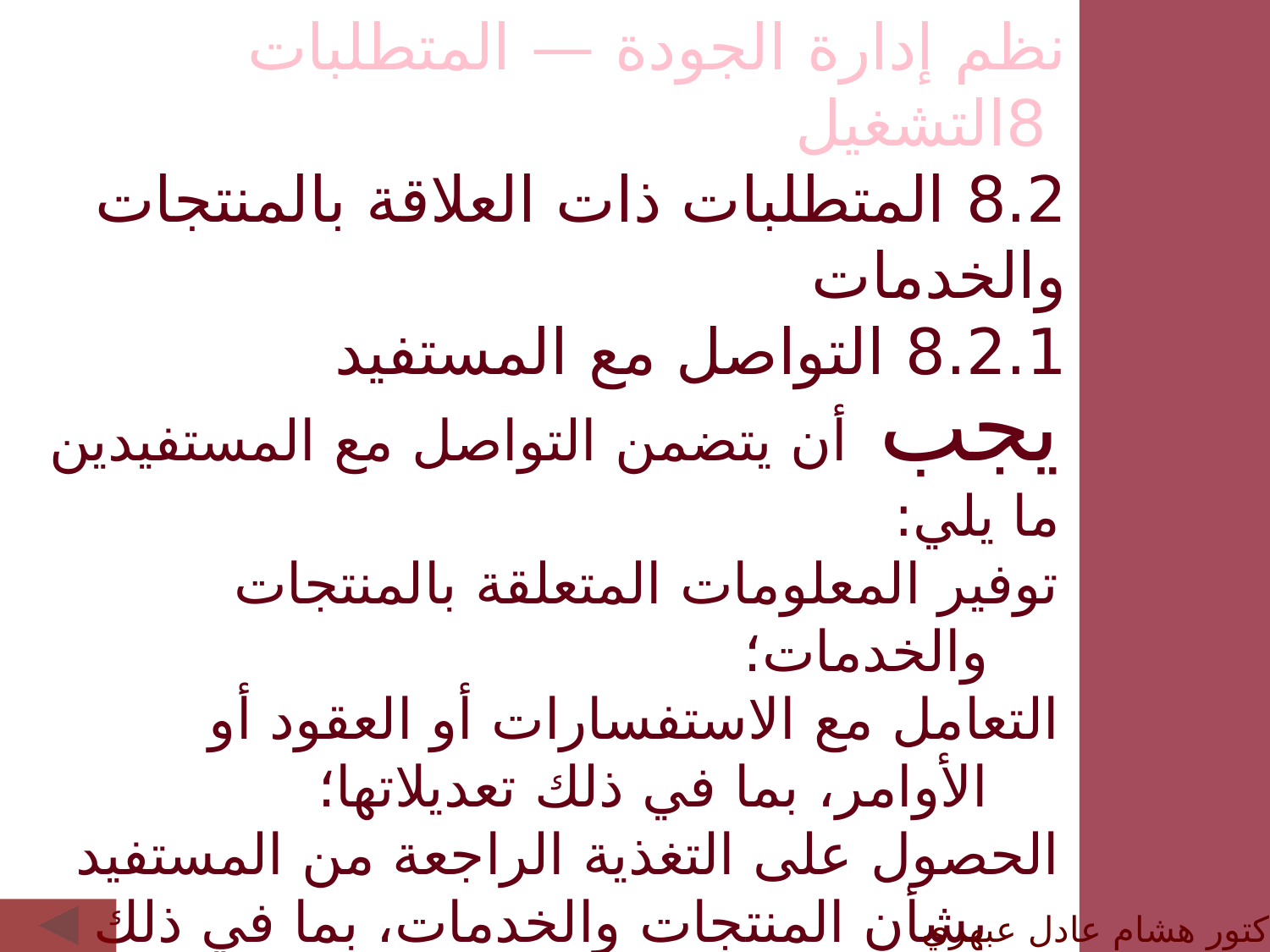

نظم إدارة الجودة — المتطلبات
 8التشغيل
8.2 المتطلبات ذات العلاقة بالمنتجات والخدمات
8.2.1 التواصل مع المستفيد

يجب أن يتضمن التواصل مع المستفيدين ما يلي:
توفير المعلومات المتعلقة بالمنتجات والخدمات؛
التعامل مع الاستفسارات أو العقود أو الأوامر، بما في ذلك تعديلاتها؛
الحصول على التغذية الراجعة من المستفيد بشأن المنتجات والخدمات، بما في ذلك شكاوى المستفيد؛
التعامل مع  ممتلكات المستفيد أو الإشراف عليها؛
إنشاء متطلبات مُحدّدة لأفعال الطوارئ (الحوادث غير المتوقعة)، عند الاقتضاء.

الدكتور هشام عادل عبهري